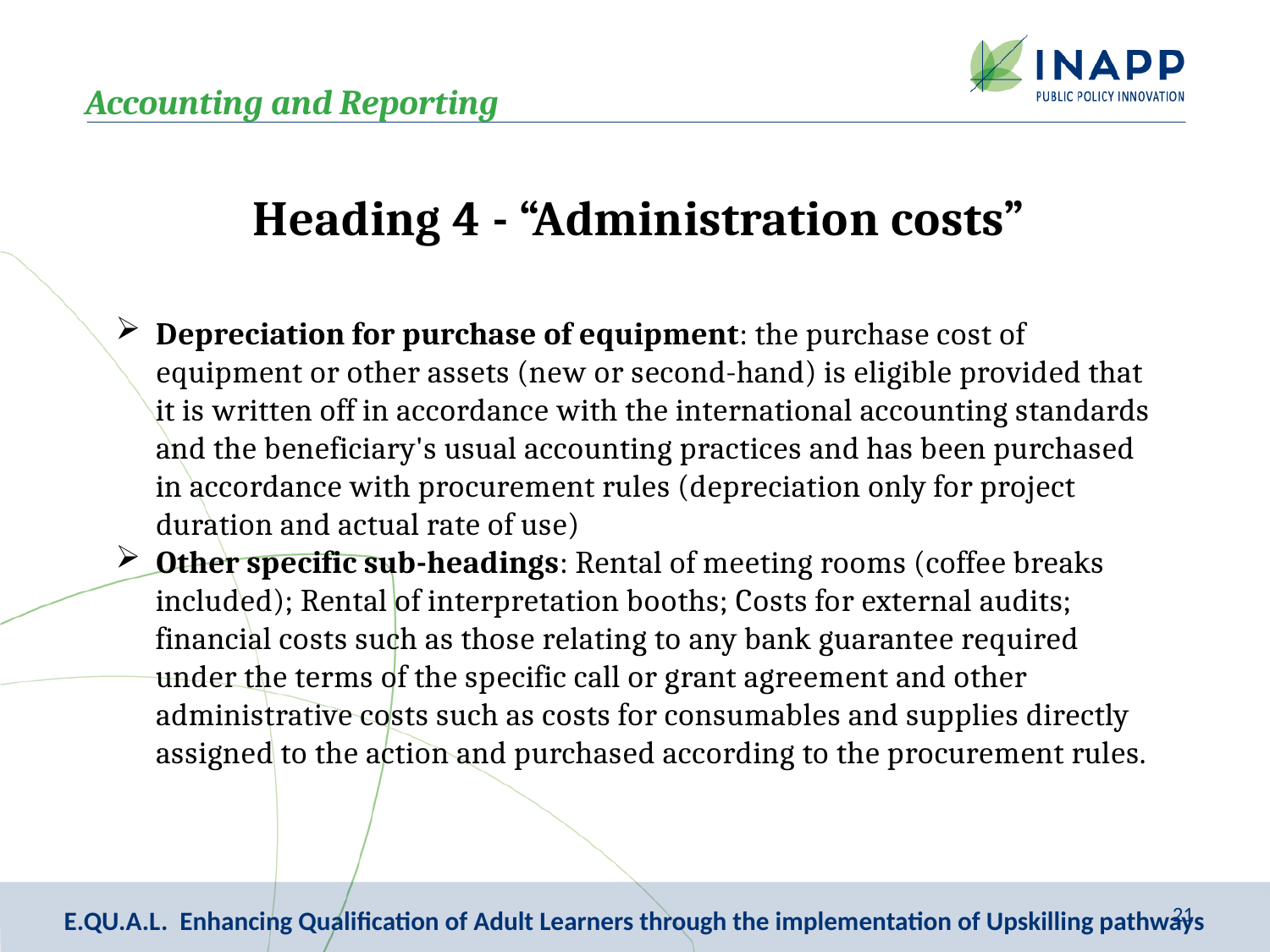

Accounting and Reporting
Heading 4 - “Administration costs”

Depreciation for purchase of equipment: the purchase cost of equipment or other assets (new or second-hand) is eligible provided that it is written off in accordance with the international accounting standards and the beneficiary's usual accounting practices and has been purchased in accordance with procurement rules (depreciation only for project duration and actual rate of use)
Other specific sub-headings: Rental of meeting rooms (coffee breaks included); Rental of interpretation booths; Costs for external audits;  financial costs such as those relating to any bank guarantee required under the terms of the specific call or grant agreement and other administrative costs such as costs for consumables and supplies directly assigned to the action and purchased according to the procurement rules.

21
E.QU.A.L.  Enhancing Qualification of Adult Learners through the implementation of Upskilling pathways